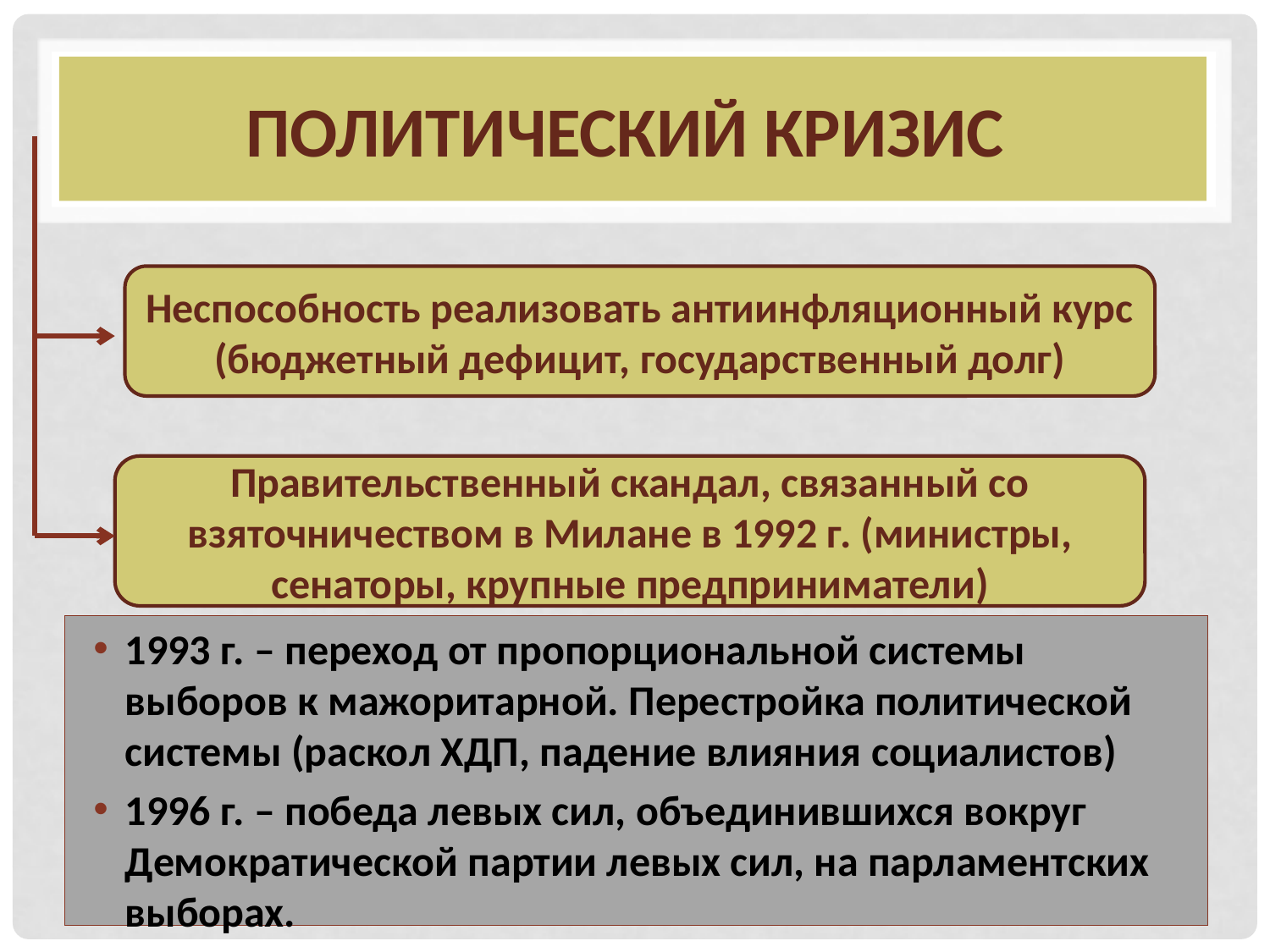

# Политический кризис
Неспособность реализовать антиинфляционный курс (бюджетный дефицит, государственный долг)
Правительственный скандал, связанный со взяточничеством в Милане в 1992 г. (министры, сенаторы, крупные предприниматели)
1993 г. – переход от пропорциональной системы выборов к мажоритарной. Перестройка политической системы (раскол ХДП, падение влияния социалистов)
1996 г. – победа левых сил, объединившихся вокруг Демократической партии левых сил, на парламентских выборах.